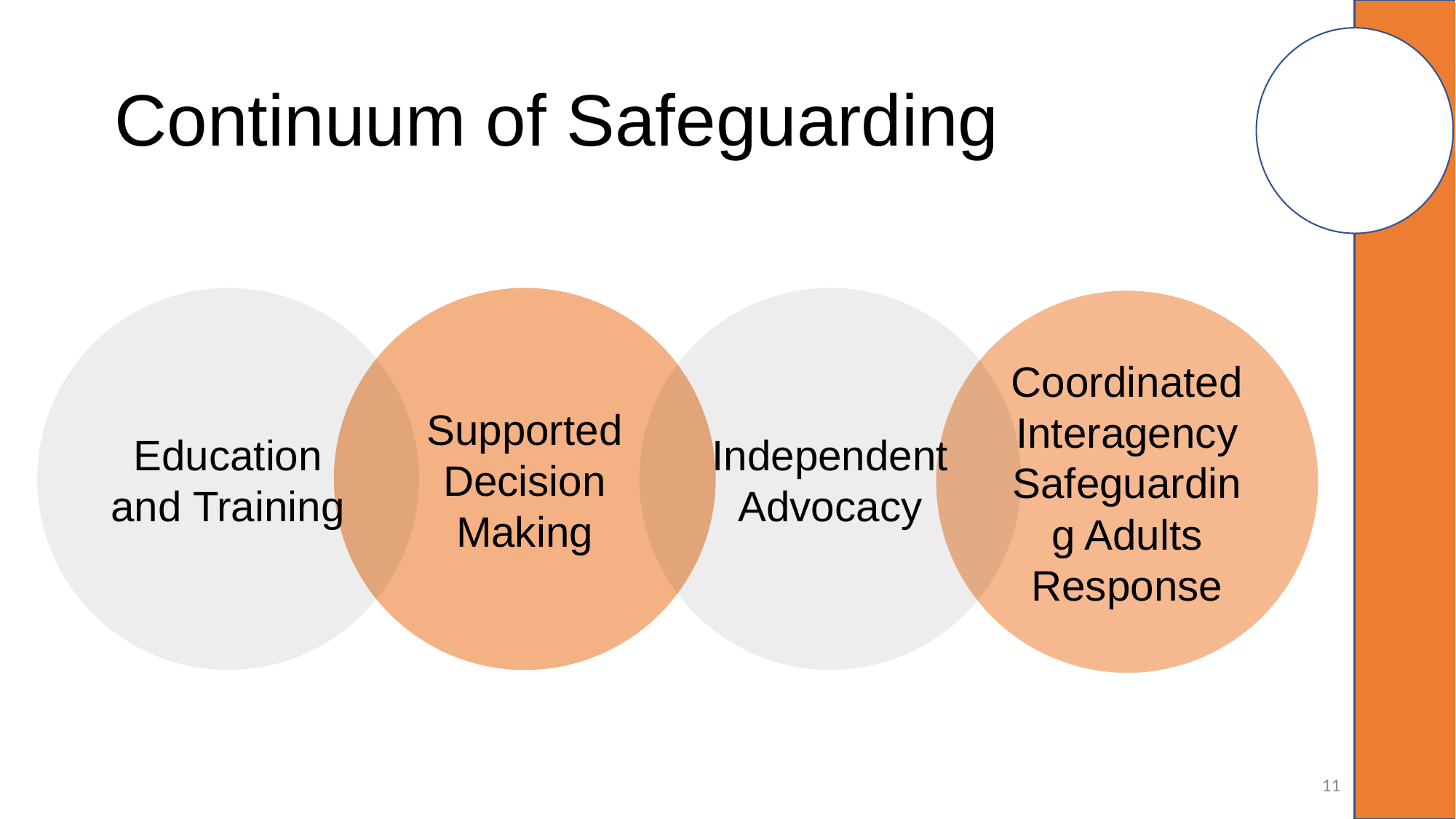

# Continuum of Safeguarding
Education and Training
Supported Decision Making
Independent Advocacy
Coordinated Interagency Safeguarding Adults Response
11